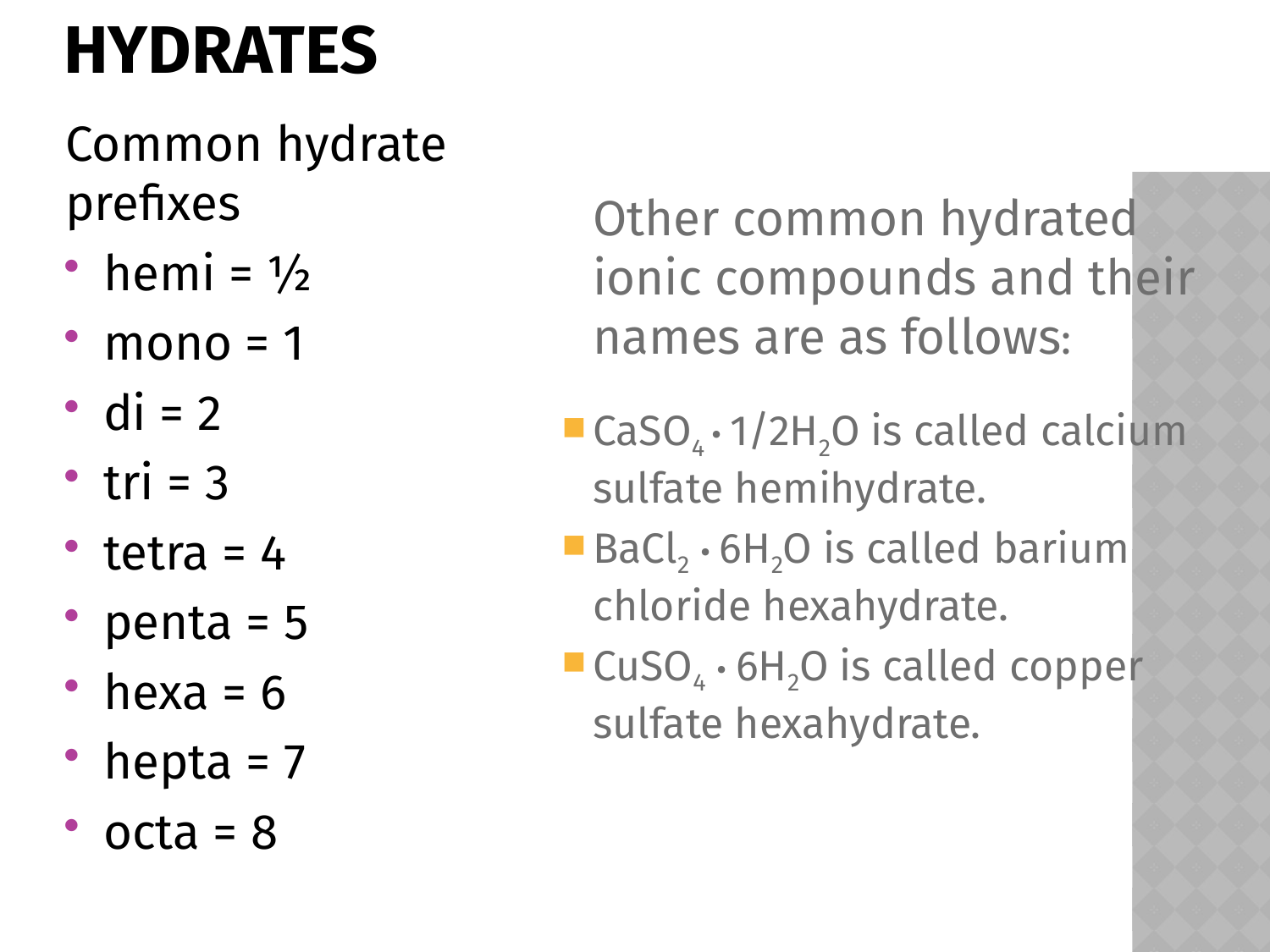

# Hydrates
Common hydrate prefixes
hemi = ½
mono = 1
di = 2
tri = 3
tetra = 4
penta = 5
hexa = 6
hepta = 7
octa = 8

	Other common hydrated ionic compounds and their names are as follows:

CaSO4 • 1/2H2O is called calcium sulfate hemihydrate.
BaCl2 • 6H2O is called barium chloride hexahydrate.
CuSO4 • 6H2O is called copper sulfate hexahydrate.